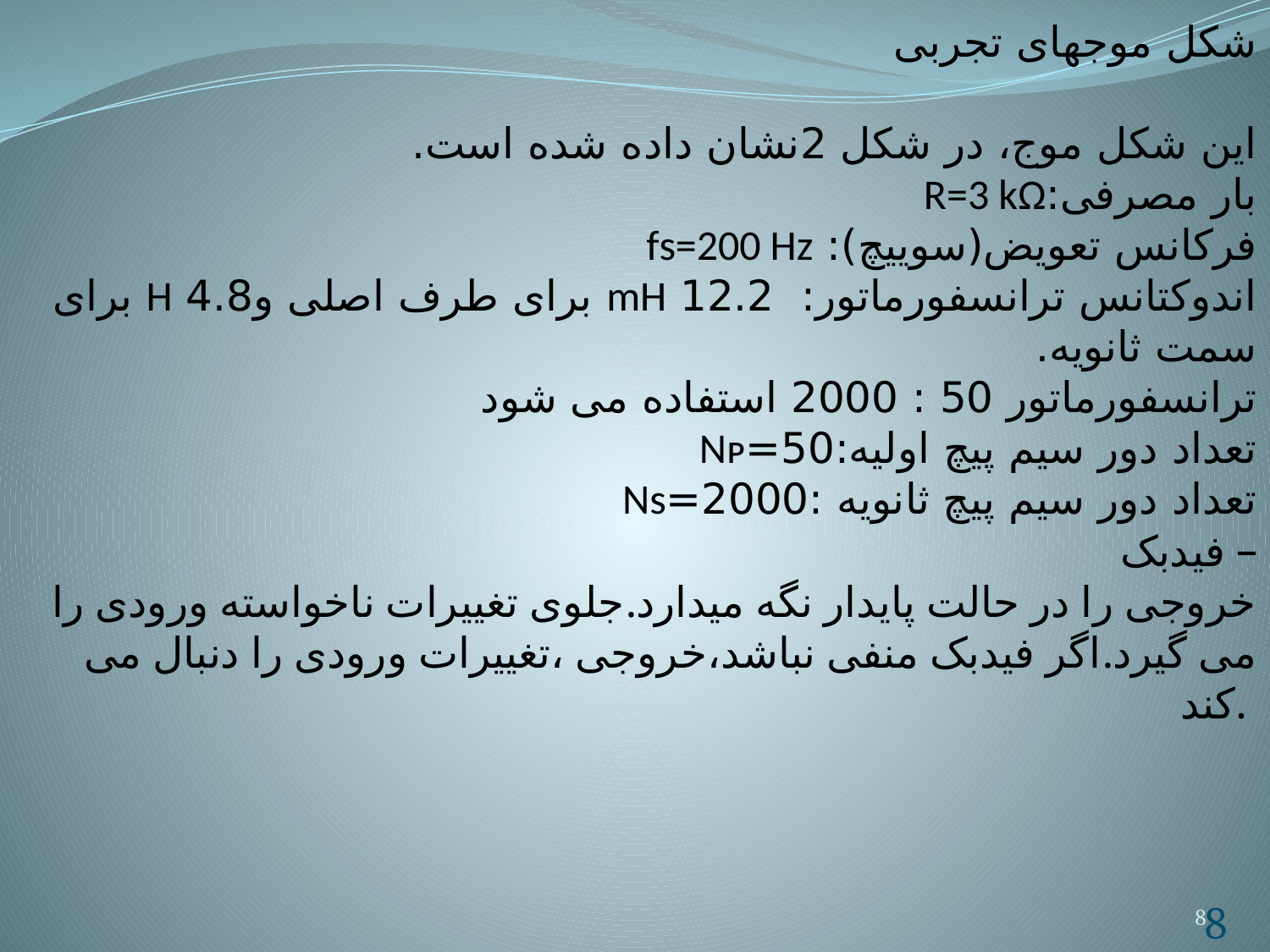

شکل موجهای تجربی

این شکل موج، در شکل 2نشان داده شده است.
بار مصرفی:R=3 kΩ
فرکانس تعویض(سوییچ): fѕ=200 Hz
اندوکتانس ترانسفورماتور:  12.2 mH برای طرف اصلی و4.8 H برای سمت ثانویه.
ترانسفورماتور 50 : 2000 استفاده می شود
تعداد دور سیم پیچ اولیه:50=Nᴩ
تعداد دور سیم پیچ ثانویه :2000=Nѕ
فیدبک –
خروجی را در حالت پایدار نگه میدارد.جلوی تغییرات ناخواسته ورودی را می گیرد.اگر فیدبک منفی نباشد،خروجی ،تغییرات ورودی را دنبال می کند.

8
8